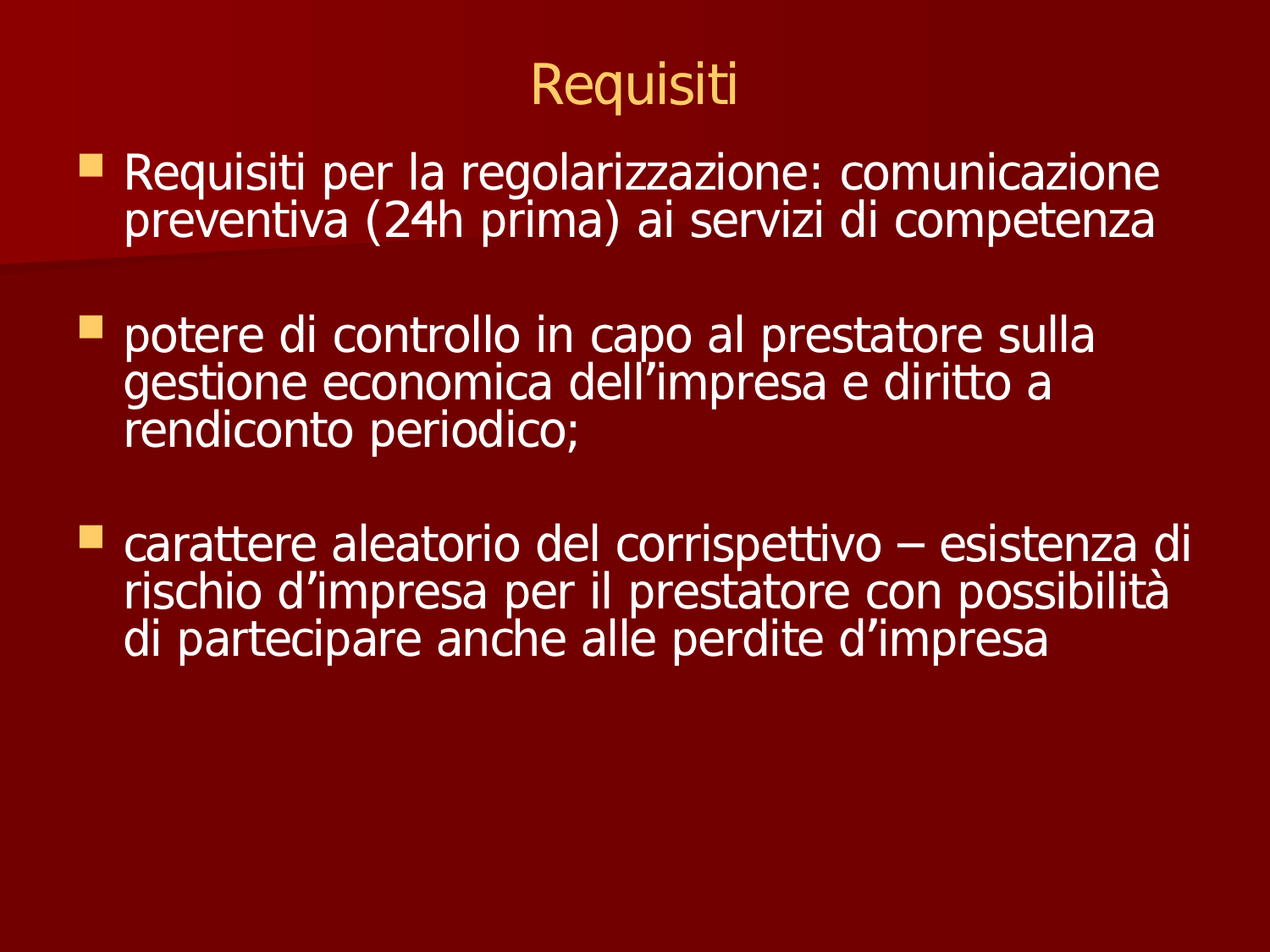

# Requisiti
Requisiti per la regolarizzazione: comunicazione preventiva (24h prima) ai servizi di competenza

potere di controllo in capo al prestatore sulla gestione economica dell’impresa e diritto a rendiconto periodico;

carattere aleatorio del corrispettivo – esistenza di rischio d’impresa per il prestatore con possibilità di partecipare anche alle perdite d’impresa